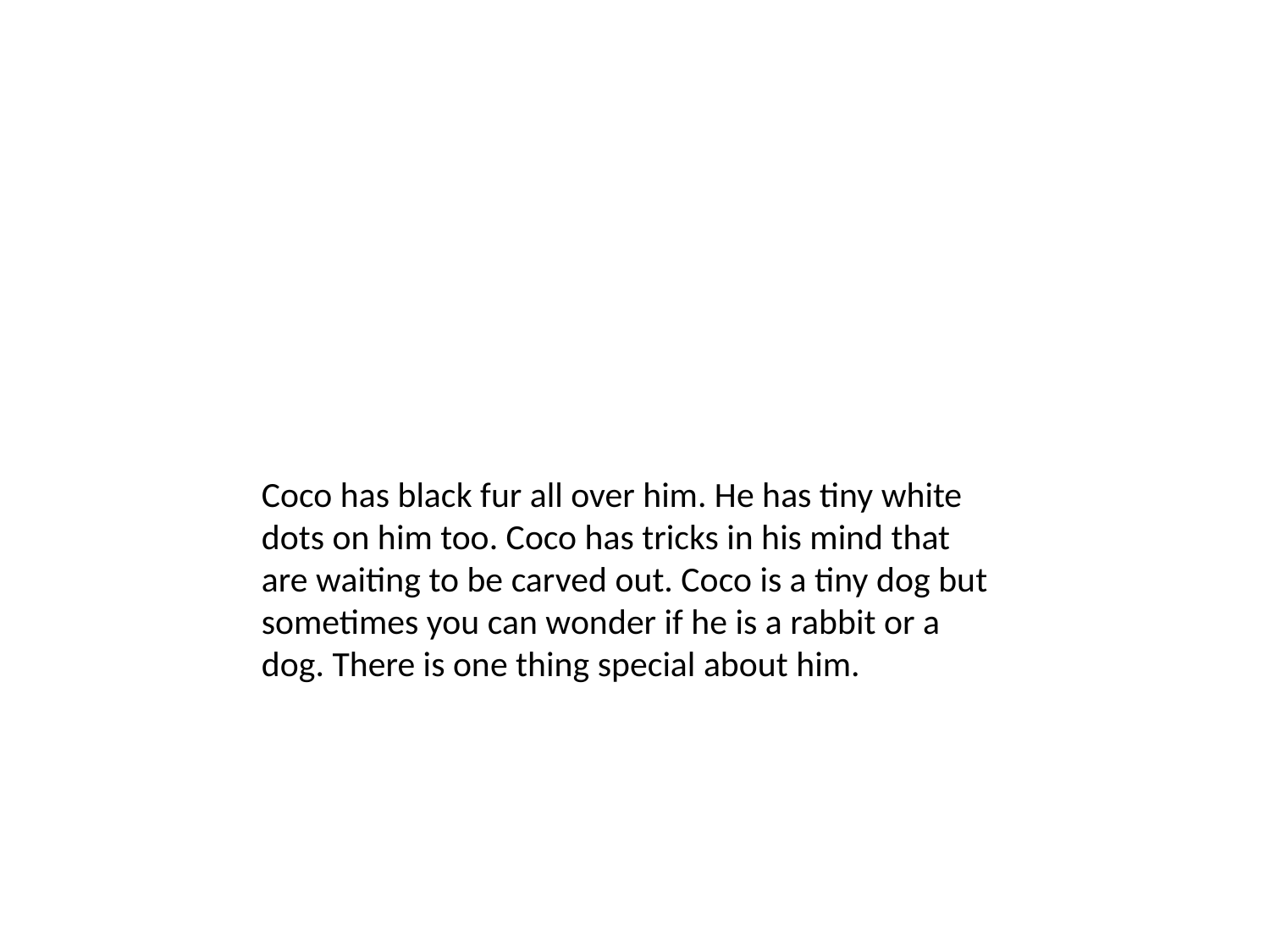

Coco has black fur all over him. He has tiny white dots on him too. Coco has tricks in his mind that are waiting to be carved out. Coco is a tiny dog but sometimes you can wonder if he is a rabbit or a dog. There is one thing special about him.